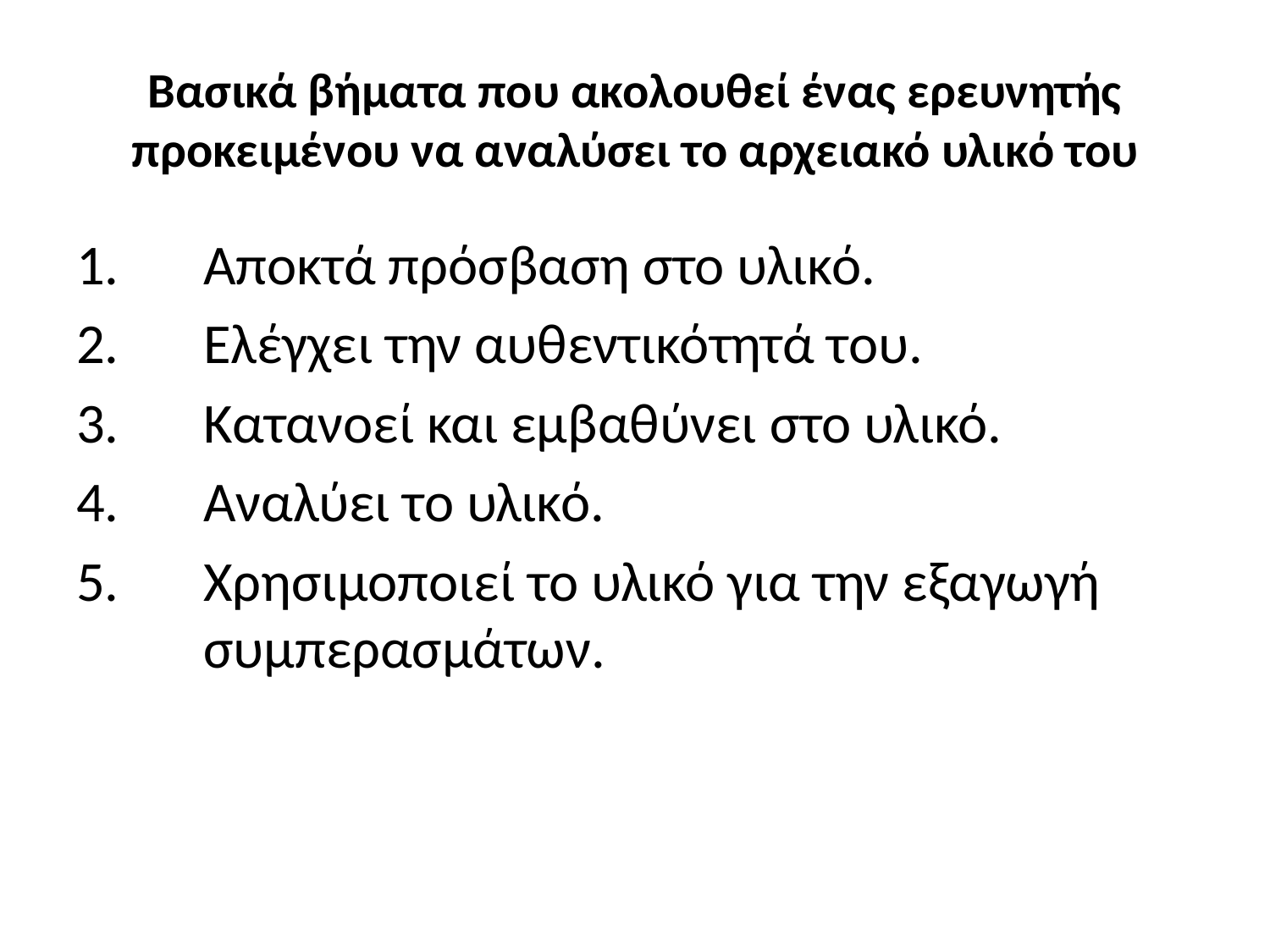

# Βασικά βήματα που ακολουθεί ένας ερευνητής προκειμένου να αναλύσει το αρχειακό υλικό του
1.	Aποκτά πρόσβαση στο υλικό.
2.	Eλέγχει την αυθεντικότητά του.
3.	Kατανοεί και εμβαθύνει στο υλικό.
4.	Aναλύει το υλικό.
5.	Xρησιμοποιεί το υλικό για την εξαγωγή 	συμπερασμάτων.